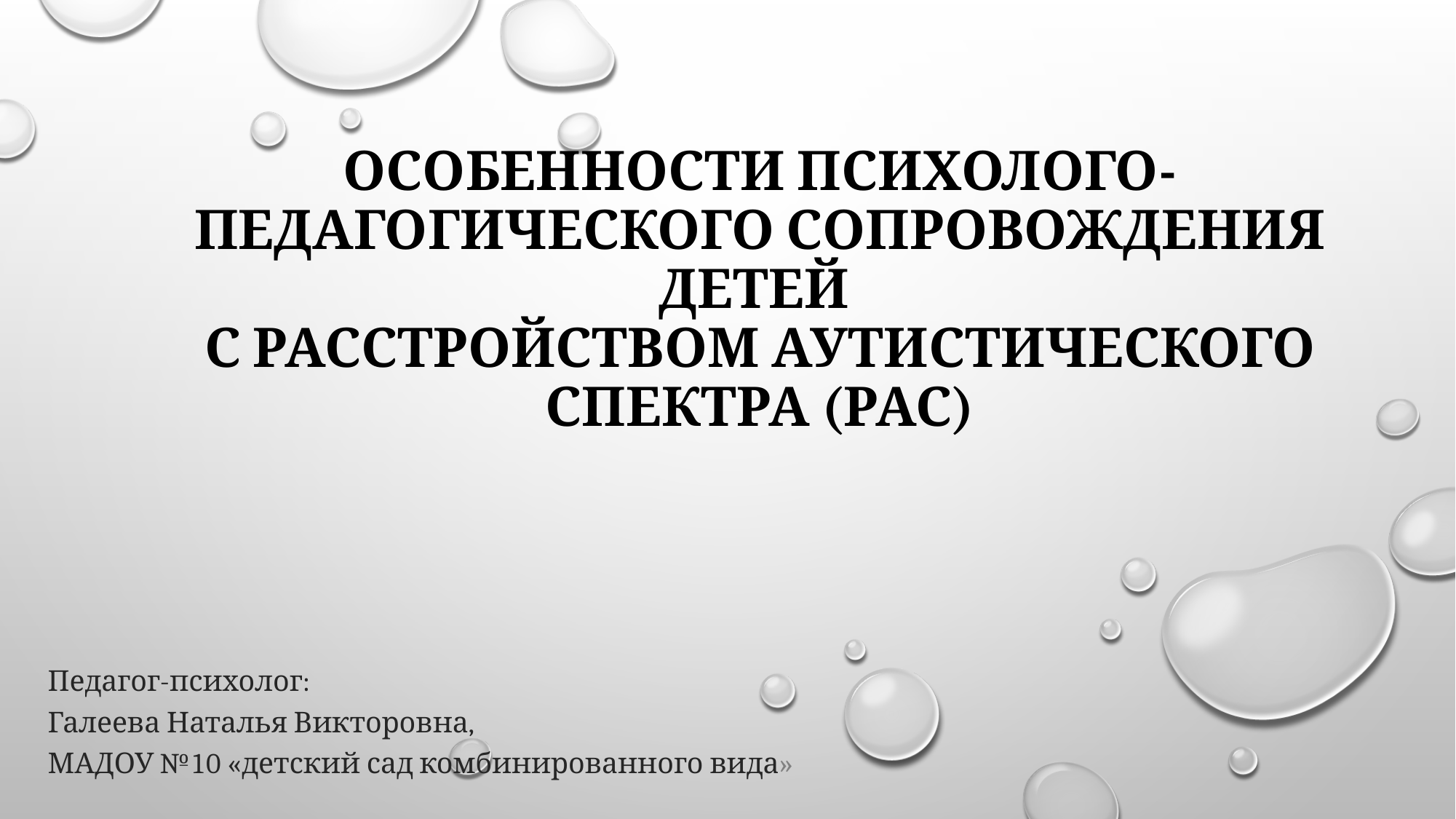

# Особенности психолого-педагогического сопровождения детей с расстройством аутистического спектра (РАС)
Педагог-психолог:
Галеева Наталья Викторовна,
МАДОУ №10 «детский сад комбинированного вида»